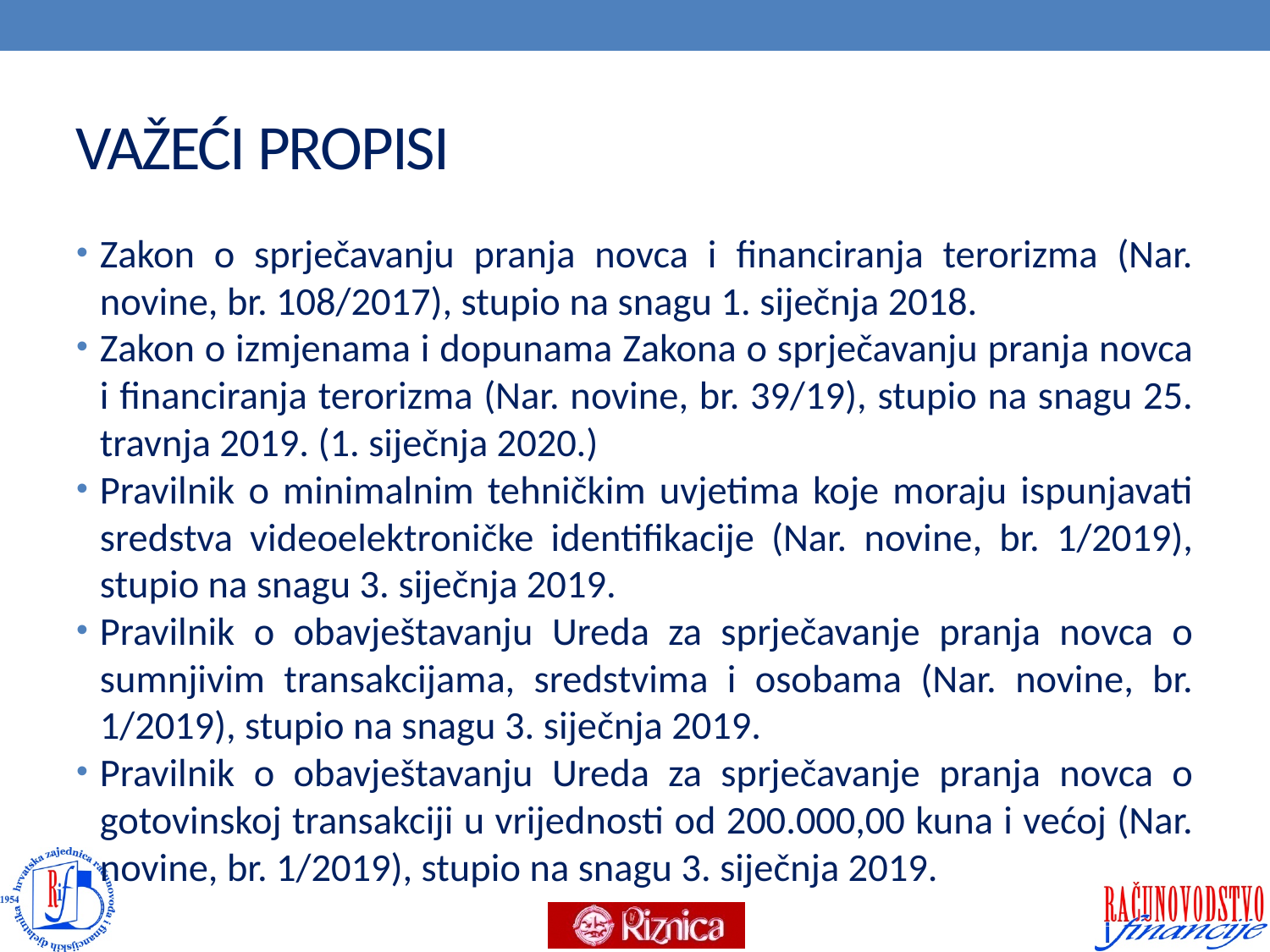

# VAŽEĆI PROPISI
Zakon o sprječavanju pranja novca i financiranja terorizma (Nar. novine, br. 108/2017), stupio na snagu 1. siječnja 2018.
Zakon o izmjenama i dopunama Zakona o sprječavanju pranja novca i financiranja terorizma (Nar. novine, br. 39/19), stupio na snagu 25. travnja 2019. (1. siječnja 2020.)
Pravilnik o minimalnim tehničkim uvjetima koje moraju ispunjavati sredstva videoelektroničke identifikacije (Nar. novine, br. 1/2019), stupio na snagu 3. siječnja 2019.
Pravilnik o obavještavanju Ureda za sprječavanje pranja novca o sumnjivim transakcijama, sredstvima i osobama (Nar. novine, br. 1/2019), stupio na snagu 3. siječnja 2019.
Pravilnik o obavještavanju Ureda za sprječavanje pranja novca o gotovinskoj transakciji u vrijednosti od 200.000,00 kuna i većoj (Nar. novine, br. 1/2019), stupio na snagu 3. siječnja 2019.